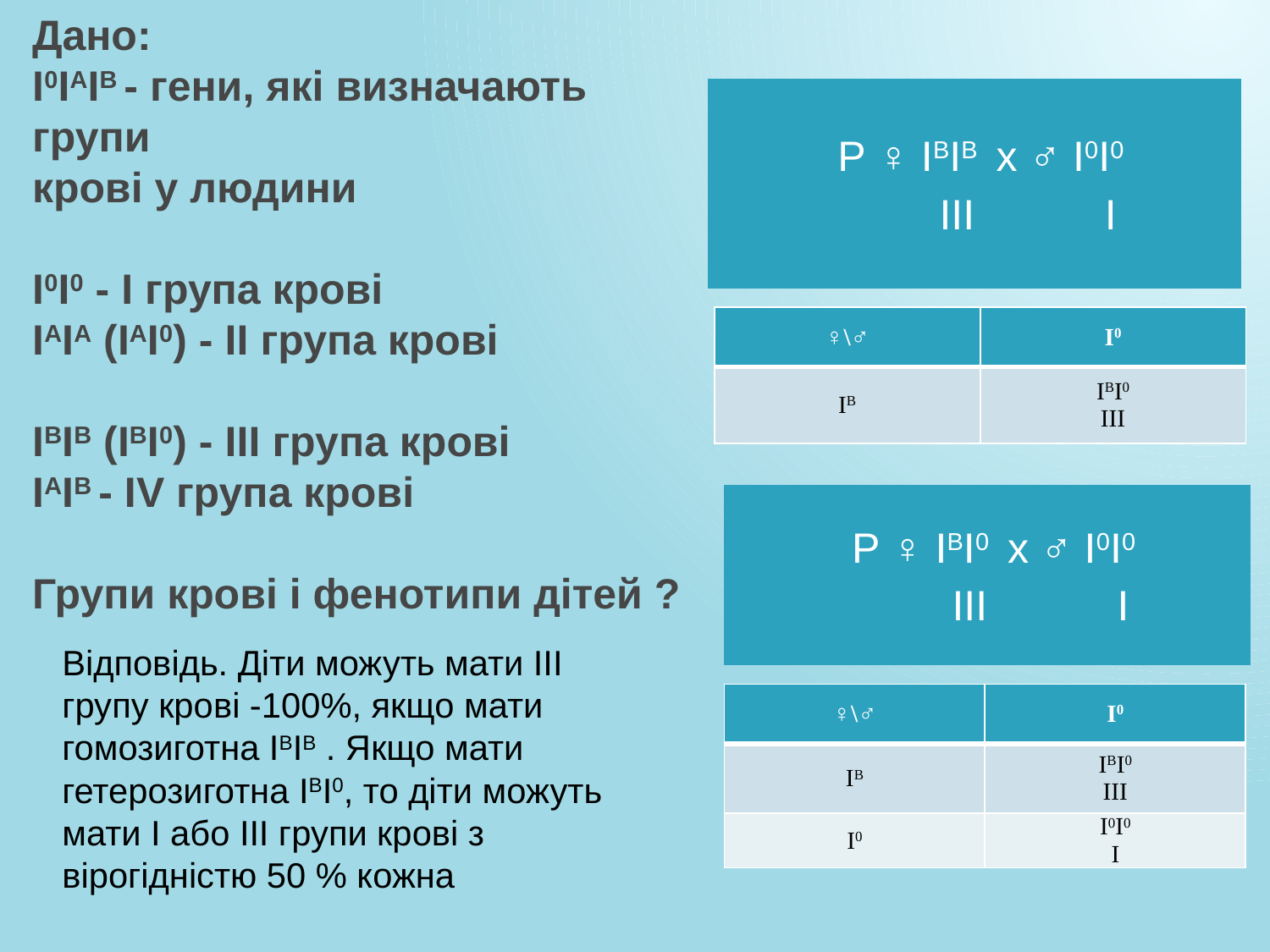

# Дано: І0ІАІВ - гени, які визначають групи крові у людини І0І0 - І група крові ІАІА (ІАІ0) - ІІ група крові ІВІВ (ІВІ0) - ІІІ група крові ІАІВ - ІV група крові   Групи крові і фенотипи дітей ?
Р ♀ ІВІВ  х ♂ І0І0
        ІІІ           І
| ♀\♂ | І0 |
| --- | --- |
| ІВ | ІВІ0 ІІІ |
Р ♀ ІВІ0  х ♂ І0І0
        ІІІ           І

Відповідь. Діти можуть мати ІІІ групу крові -100%, якщо мати гомозиготна ІВІВ . Якщо мати гетерозиготна ІВІ0, то діти можуть мати І або ІІІ групи крові з вірогідністю 50 % кожна
| ♀\♂ | І0 |
| --- | --- |
| ІВ | ІВІ0 ІІІ |
| І0 | І0І0 І |